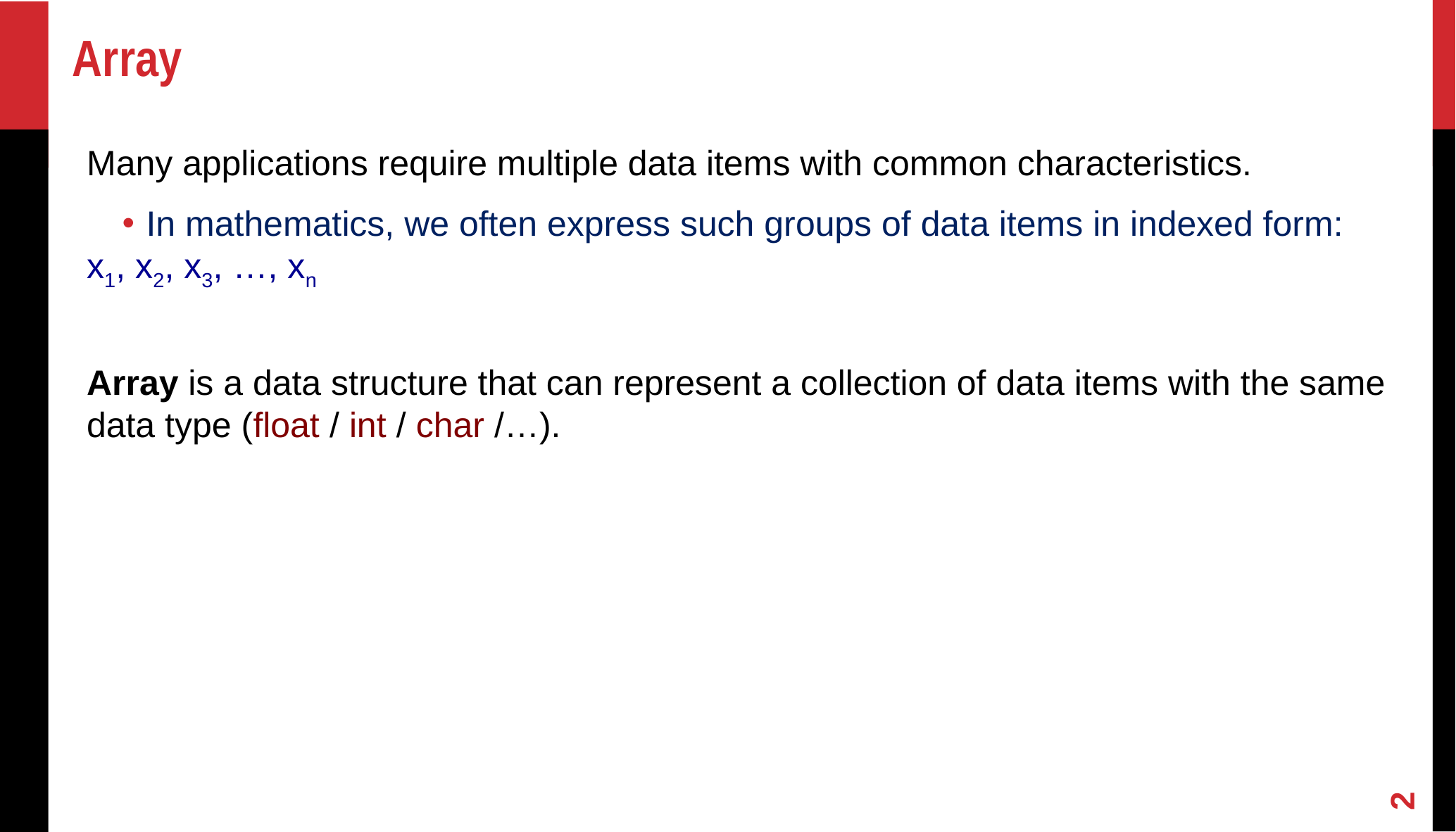

Array
Many applications require multiple data items with common characteristics.
In mathematics, we often express such groups of data items in indexed form:
x1, x2, x3, …, xn

Array is a data structure that can represent a collection of data items with the same data type (float / int / char /…).
2